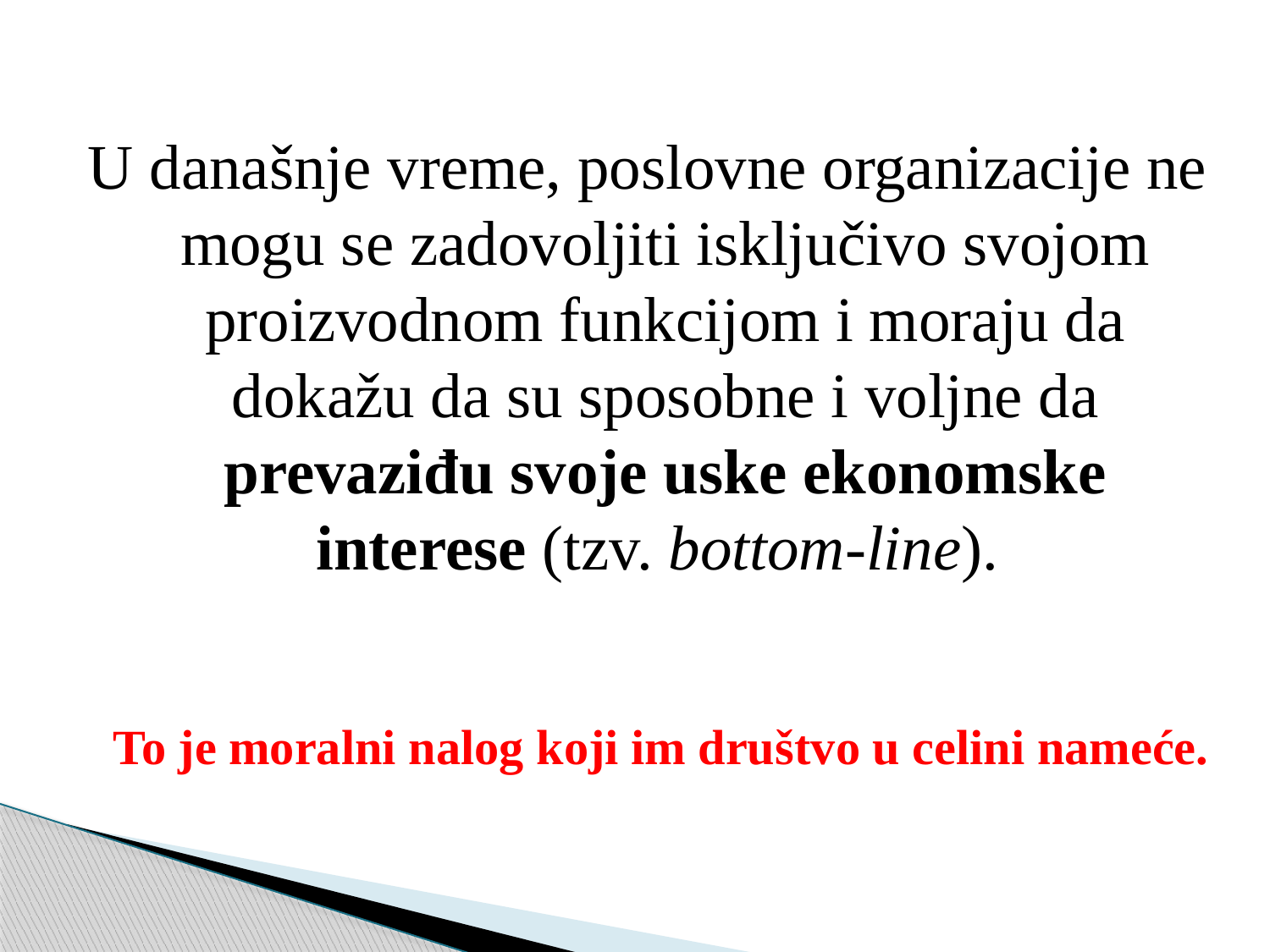

U današnje vreme, poslovne organizacije ne mogu se zadovoljiti isključivo svojom proizvodnom funkcijom i moraju da dokažu da su sposobne i voljne da prevaziđu svoje uske ekonomske interese (tzv. bottom-line).

	To je moralni nalog koji im društvo u celini nameće.